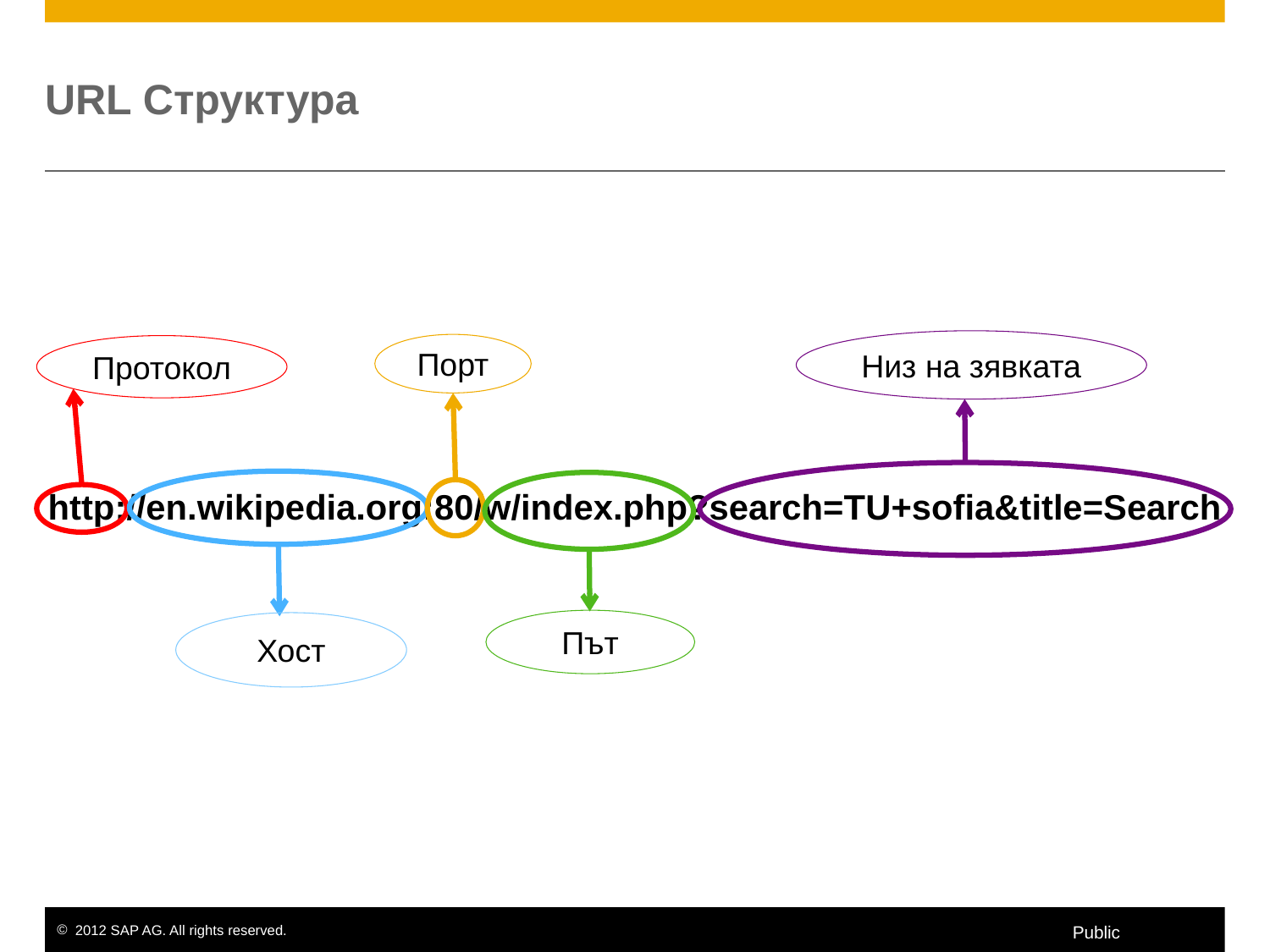

# URL Структура
http://en.wikipedia.org:80/w/index.php?search=TU+sofia&title=Search

Низ на зявката
Порт
Протокол

Път
Хост